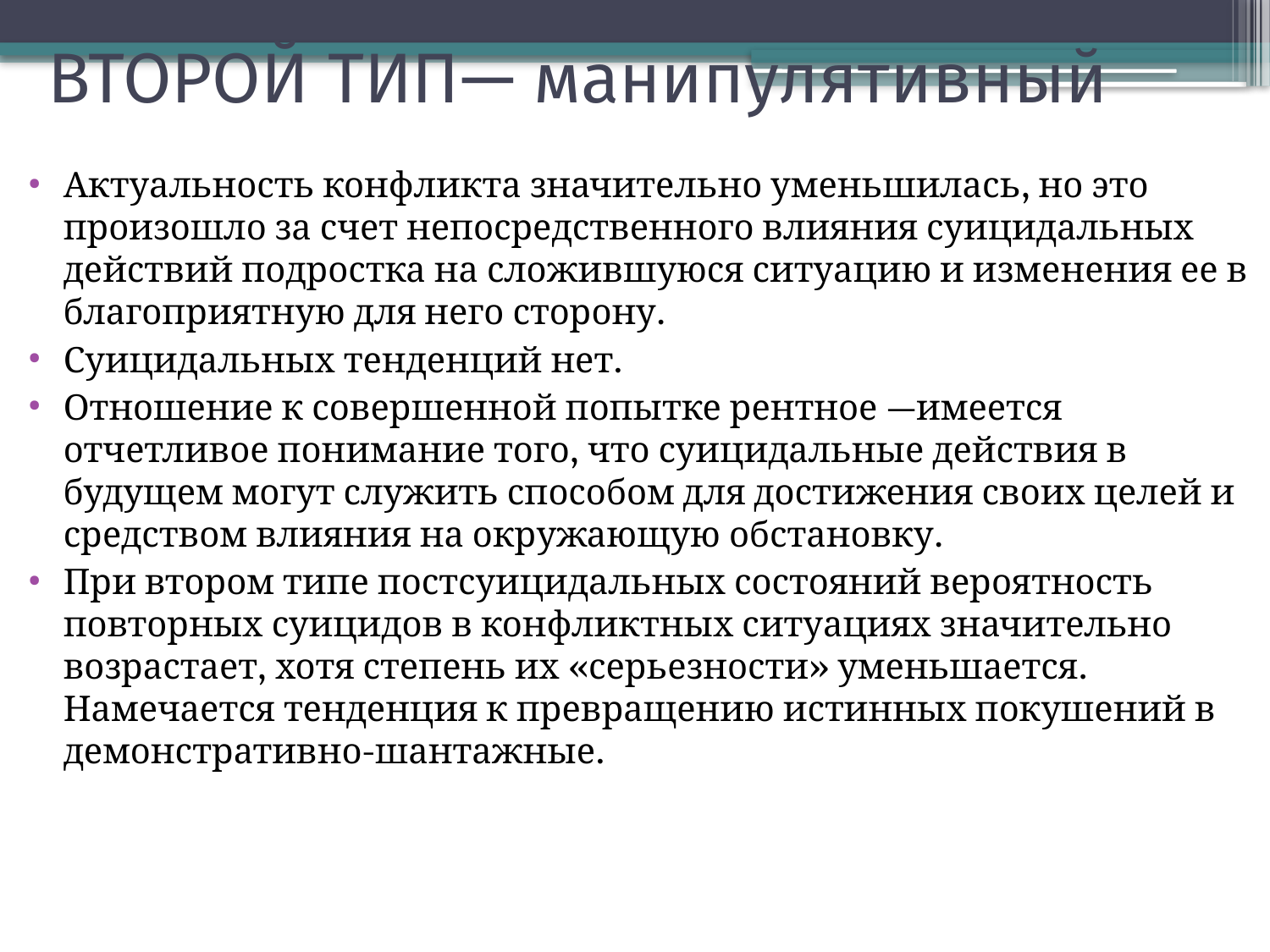

# ВТОРОЙ ТИП— манипулятивный
Актуальность конфликта значительно уменьшилась, но это произошло за счет непосредственного влияния суицидальных действий подростка на сложившуюся ситуацию и изменения ее в благоприятную для него сторону.
Суицидальных тенденций нет.
Отношение к совершенной попытке рентное —имеется отчетливое понимание того, что суицидальные действия в будущем могут служить способом для достижения своих целей и средством влияния на окружающую обстановку.
При втором типе постсуицидальных состояний вероятность повторных суицидов в конфликтных ситуациях значительно возрастает, хотя степень их «серьезности» уменьшается. Намечается тенденция к превращению истинных покушений в демонстративно-шантажные.